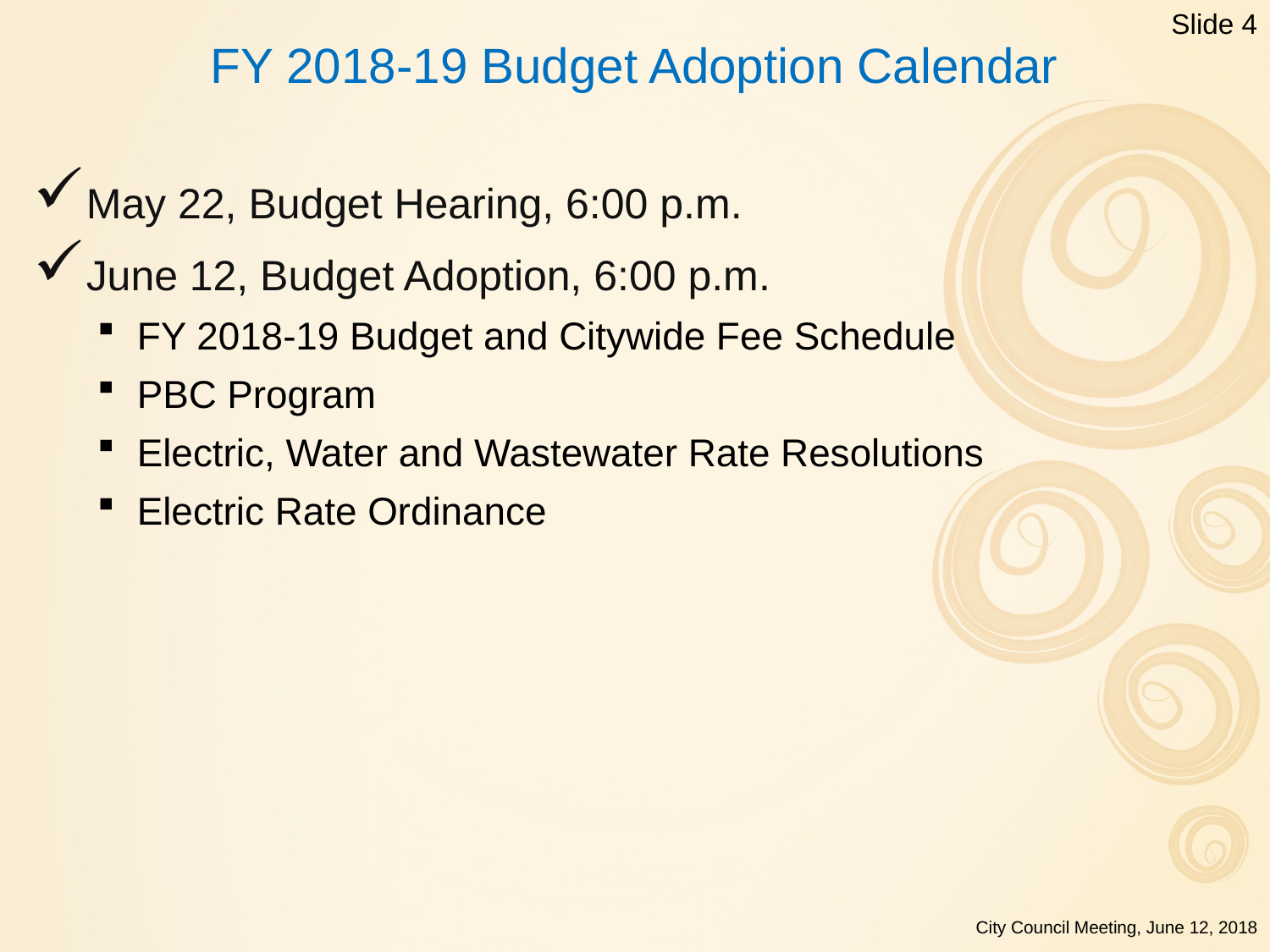

Slide 4
# FY 2018-19 Budget Adoption Calendar

May 22, Budget Hearing, 6:00 p.m.
June 12, Budget Adoption, 6:00 p.m.
FY 2018-19 Budget and Citywide Fee Schedule
PBC Program
Electric, Water and Wastewater Rate Resolutions
Electric Rate Ordinance

City Council Meeting, June 12, 2018